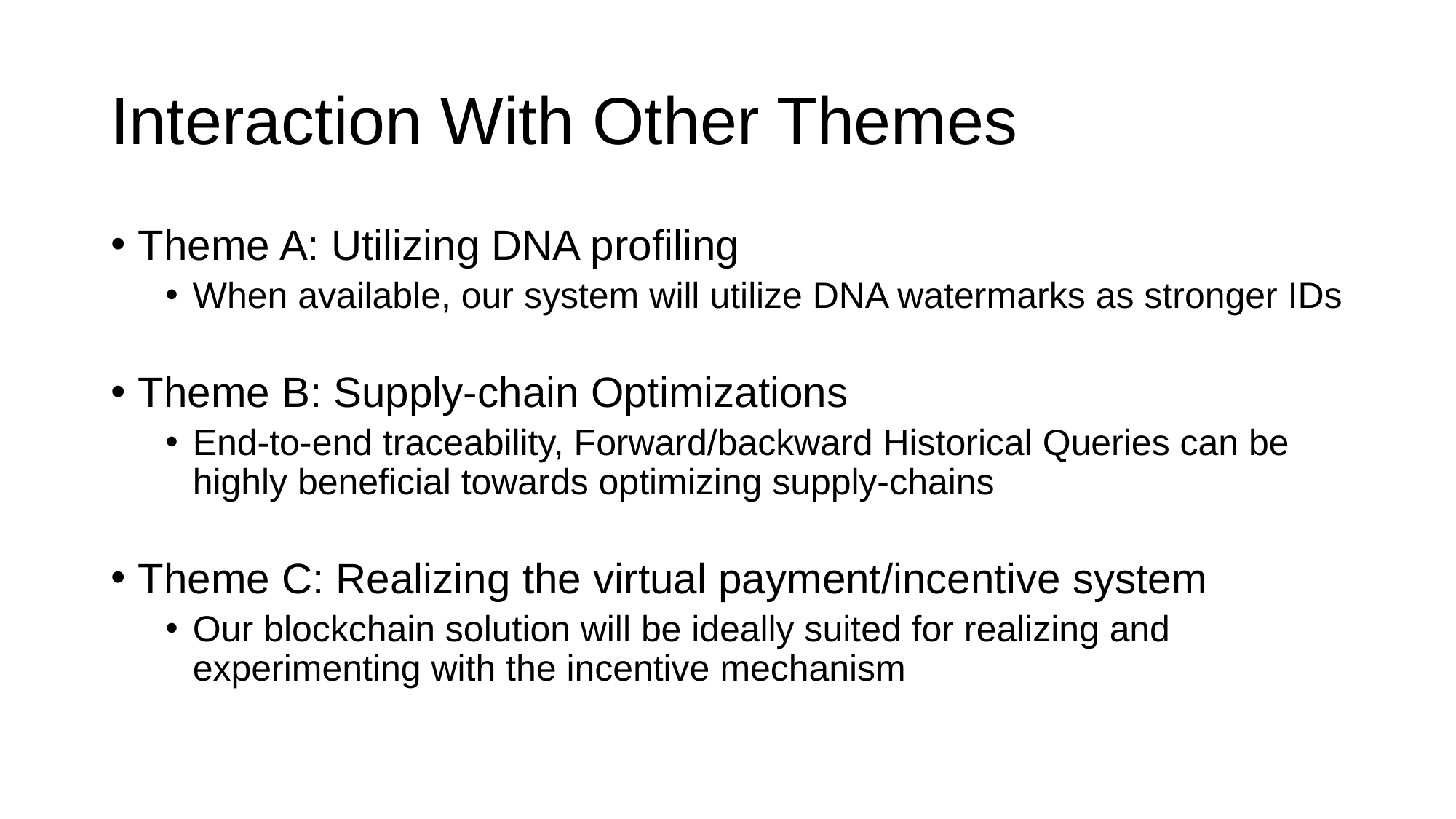

# Interaction With Other Themes
Theme A: Utilizing DNA profiling
When available, our system will utilize DNA watermarks as stronger IDs
Theme B: Supply-chain Optimizations
End-to-end traceability, Forward/backward Historical Queries can be highly beneficial towards optimizing supply-chains
Theme C: Realizing the virtual payment/incentive system
Our blockchain solution will be ideally suited for realizing and experimenting with the incentive mechanism